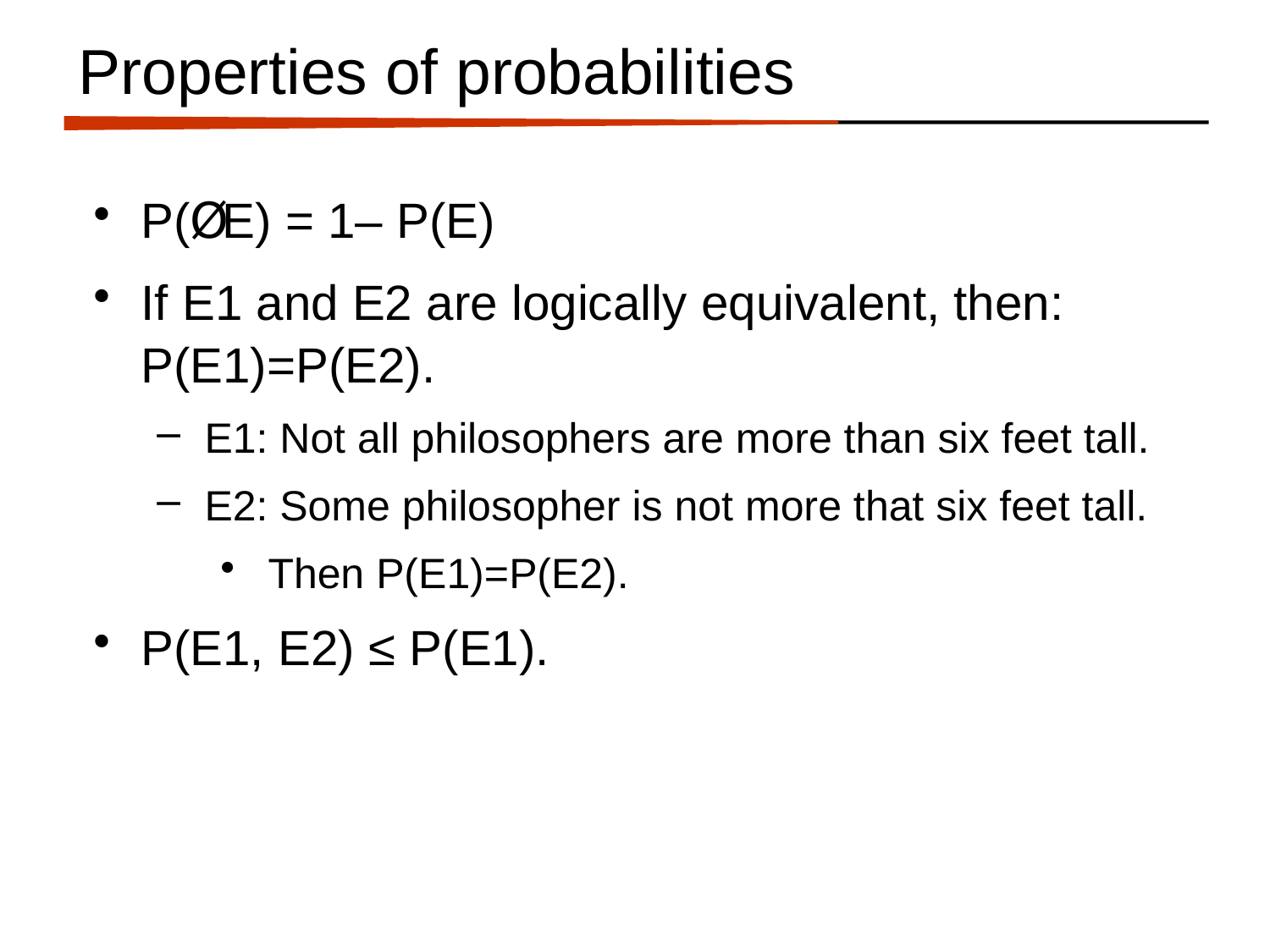

# Properties of probabilities
P(¬E) = 1– P(E)
If E1 and E2 are logically equivalent, then: P(E1)=P(E2).
E1: Not all philosophers are more than six feet tall.
E2: Some philosopher is not more that six feet tall.
Then P(E1)=P(E2).
P(E1, E2) ≤ P(E1).